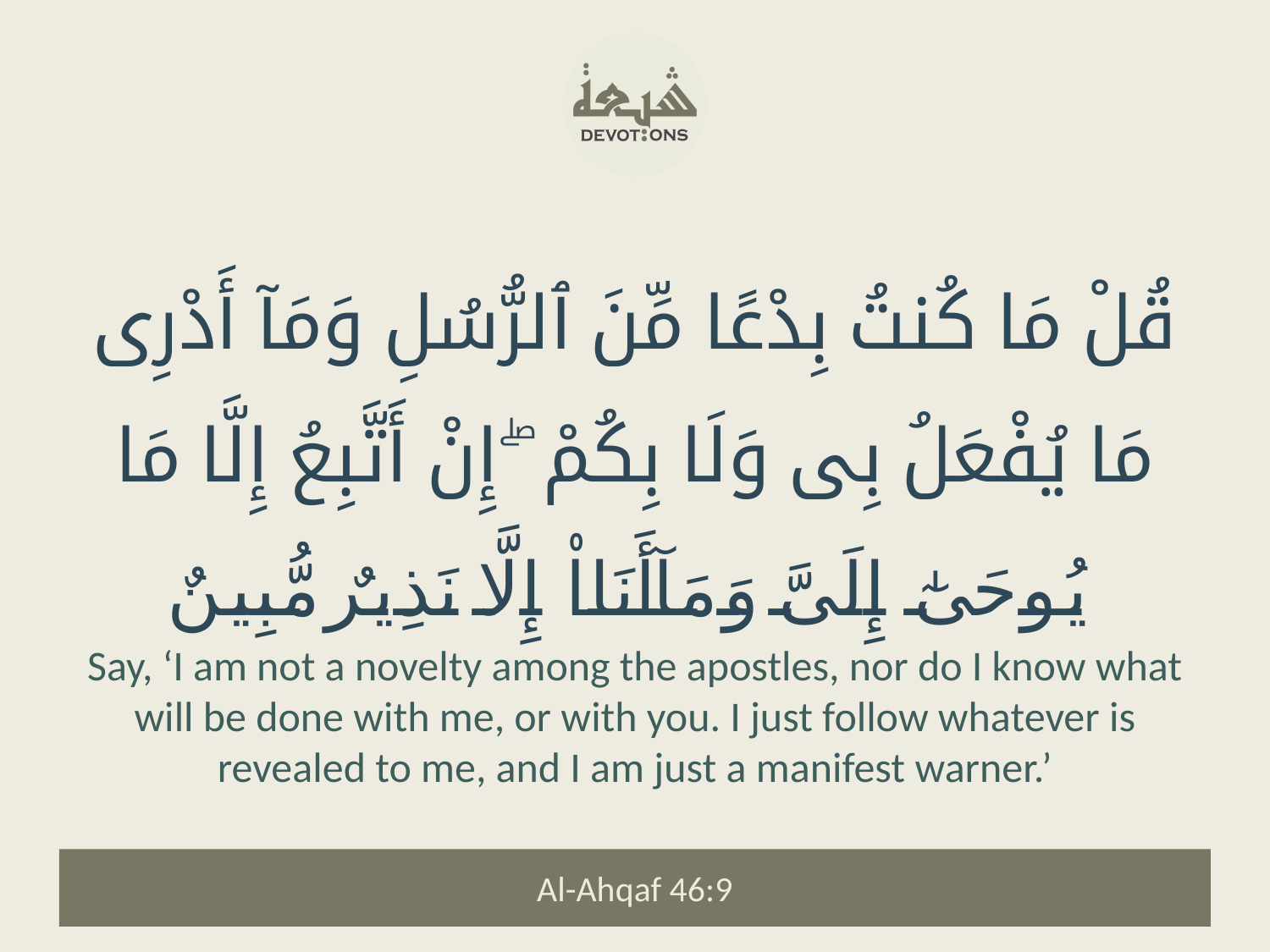

قُلْ مَا كُنتُ بِدْعًا مِّنَ ٱلرُّسُلِ وَمَآ أَدْرِى مَا يُفْعَلُ بِى وَلَا بِكُمْ ۖ إِنْ أَتَّبِعُ إِلَّا مَا يُوحَىٰٓ إِلَىَّ وَمَآ أَنَا۠ إِلَّا نَذِيرٌ مُّبِينٌ
Say, ‘I am not a novelty among the apostles, nor do I know what will be done with me, or with you. I just follow whatever is revealed to me, and I am just a manifest warner.’
Al-Ahqaf 46:9